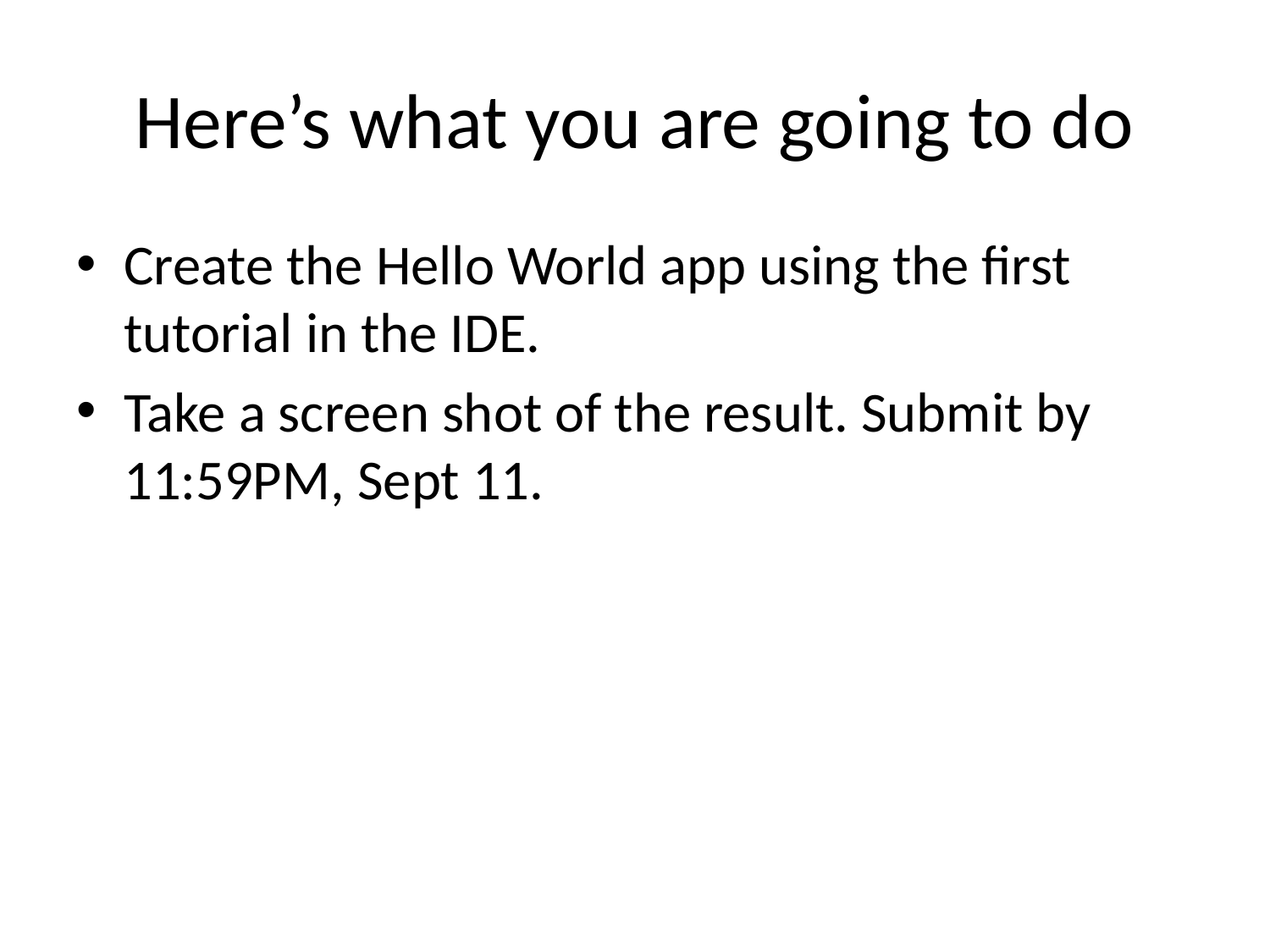

# Here’s what you are going to do
Create the Hello World app using the first  tutorial in the IDE.
Take a screen shot of the result. Submit by 11:59PM, Sept 11.